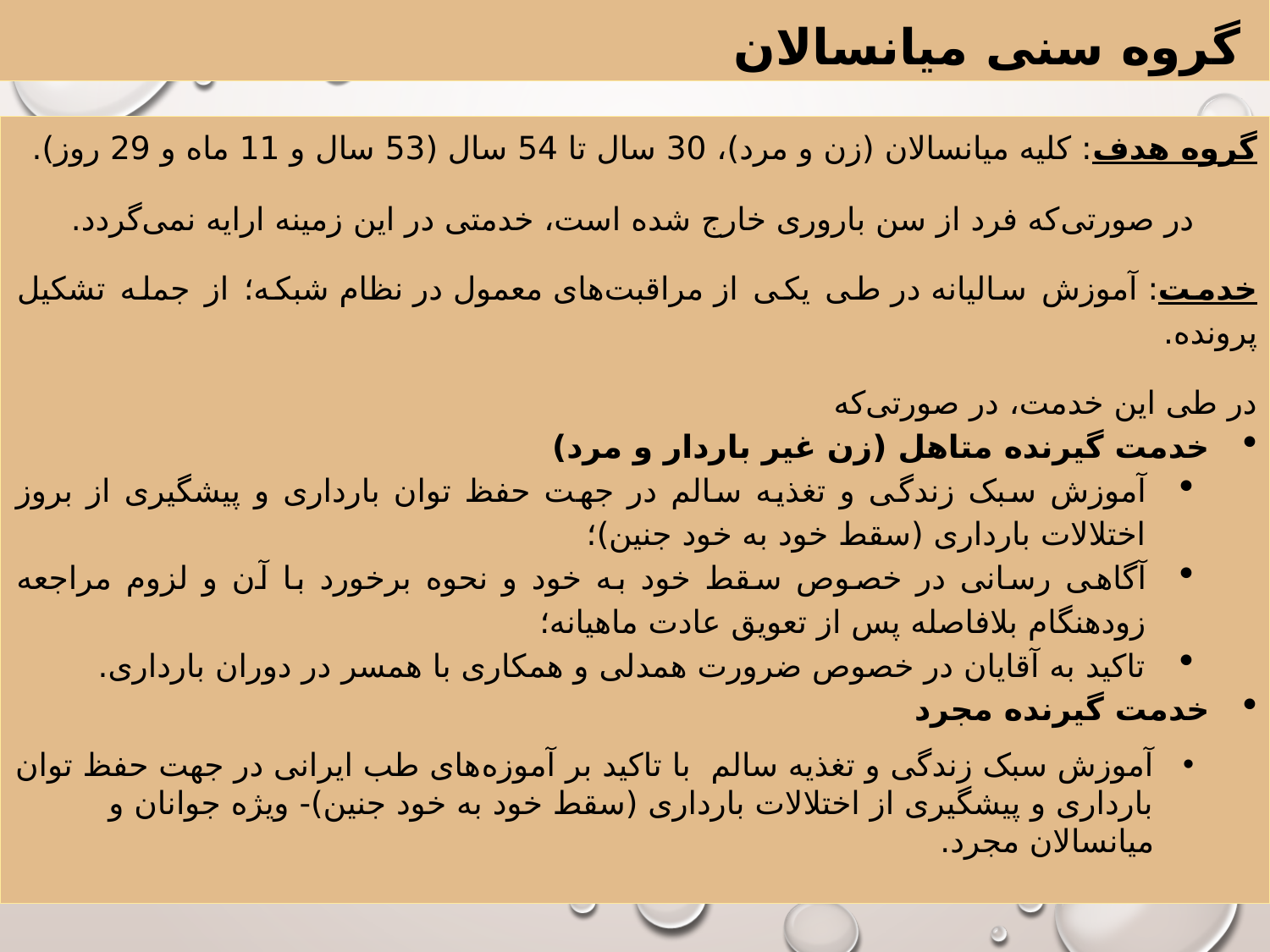

گروه سنی میانسالان
گروه هدف: کلیه میانسالان (زن و مرد)، 30 سال تا 54 سال (53 سال و 11 ماه و 29 روز).
در صورتی‌که فرد از سن باروری خارج شده است، خدمتی در این زمینه ارایه نمی‌گردد.
خدمت: آموزش سالیانه در طی یکی از مراقبت‌های معمول در نظام شبکه؛ از جمله تشکیل پرونده.
در طی این خدمت، در صورتی‌که
خدمت گیرنده متاهل (زن غیر باردار و مرد)
آموزش سبک زندگی و تغذیه سالم در جهت حفظ توان بارداری و پیشگیری از بروز اختلالات بارداری (سقط خود به خود جنین)؛
آگاهی رسانی در خصوص سقط خود به خود و نحوه برخورد با آن و لزوم مراجعه زودهنگام بلافاصله پس از تعویق عادت ماهیانه؛
تاکید به آقایان در خصوص ضرورت همدلی و همکاری با همسر در دوران بارداری.
خدمت گیرنده مجرد
آموزش سبک زندگی و تغذیه سالم  با تاکید بر آموزه‌های طب ایرانی در جهت حفظ توان بارداری و پیشگیری از اختلالات بارداری (سقط خود به خود جنین)- ویژه جوانان و میانسالان مجرد.